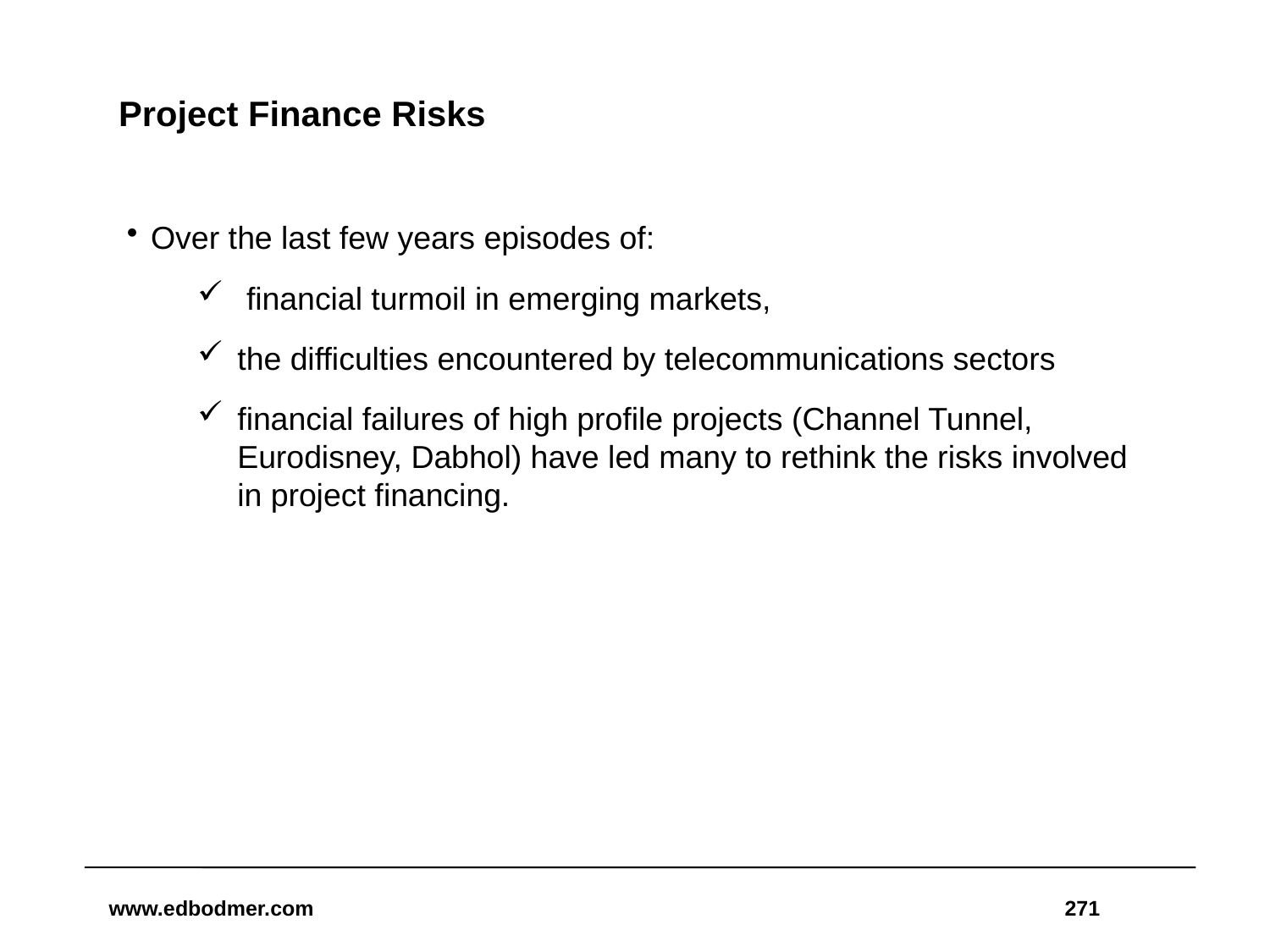

# Project Finance Risks
Over the last few years episodes of:
 financial turmoil in emerging markets,
the difficulties encountered by telecommunications sectors
financial failures of high profile projects (Channel Tunnel, Eurodisney, Dabhol) have led many to rethink the risks involved in project financing.